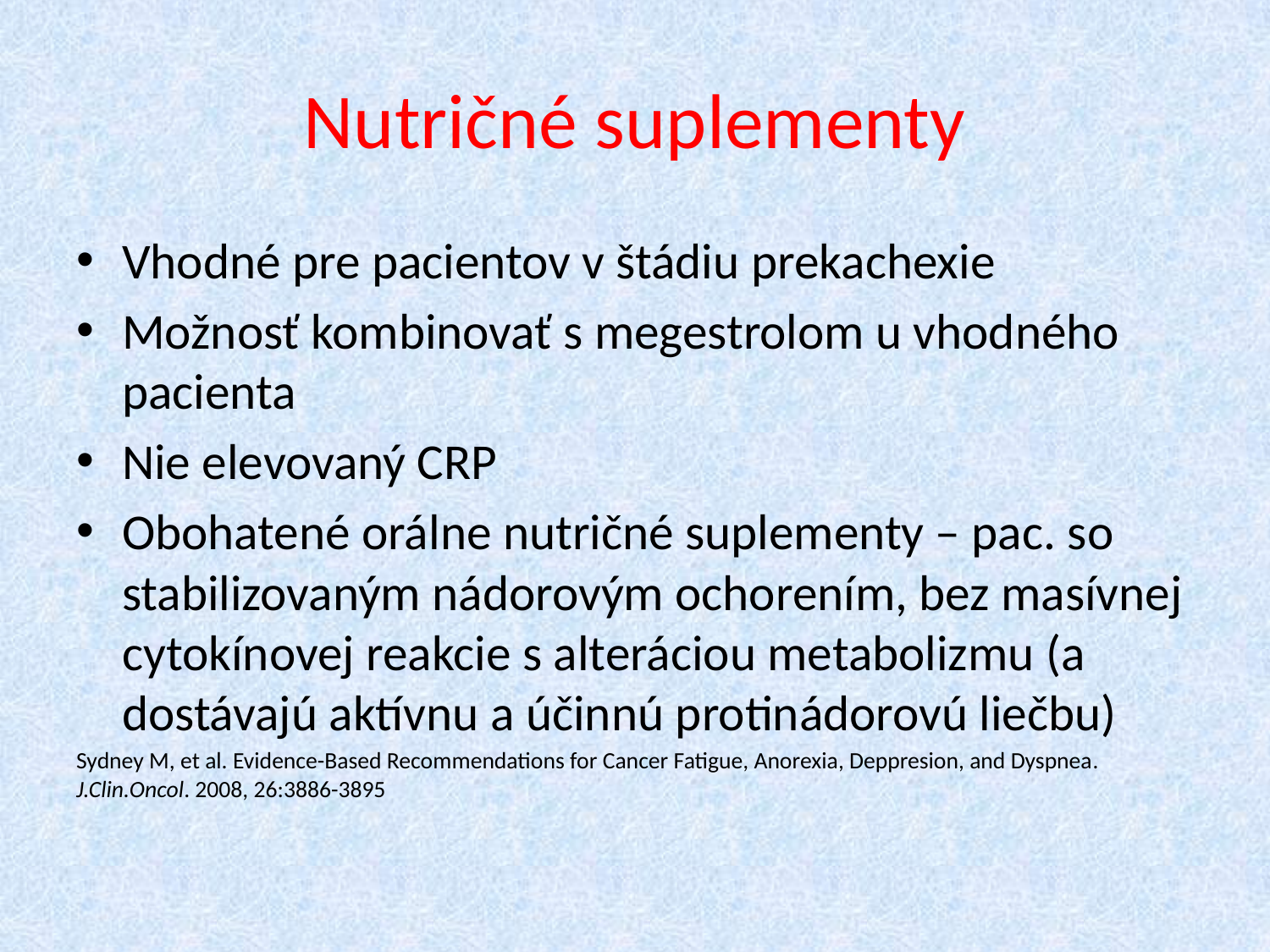

# Nutričné suplementy
Vhodné pre pacientov v štádiu prekachexie
Možnosť kombinovať s megestrolom u vhodného pacienta
Nie elevovaný CRP
Obohatené orálne nutričné suplementy – pac. so stabilizovaným nádorovým ochorením, bez masívnej cytokínovej reakcie s alteráciou metabolizmu (a dostávajú aktívnu a účinnú protinádorovú liečbu)
Sydney M, et al. Evidence-Based Recommendations for Cancer Fatigue, Anorexia, Deppresion, and Dyspnea. J.Clin.Oncol. 2008, 26:3886-3895